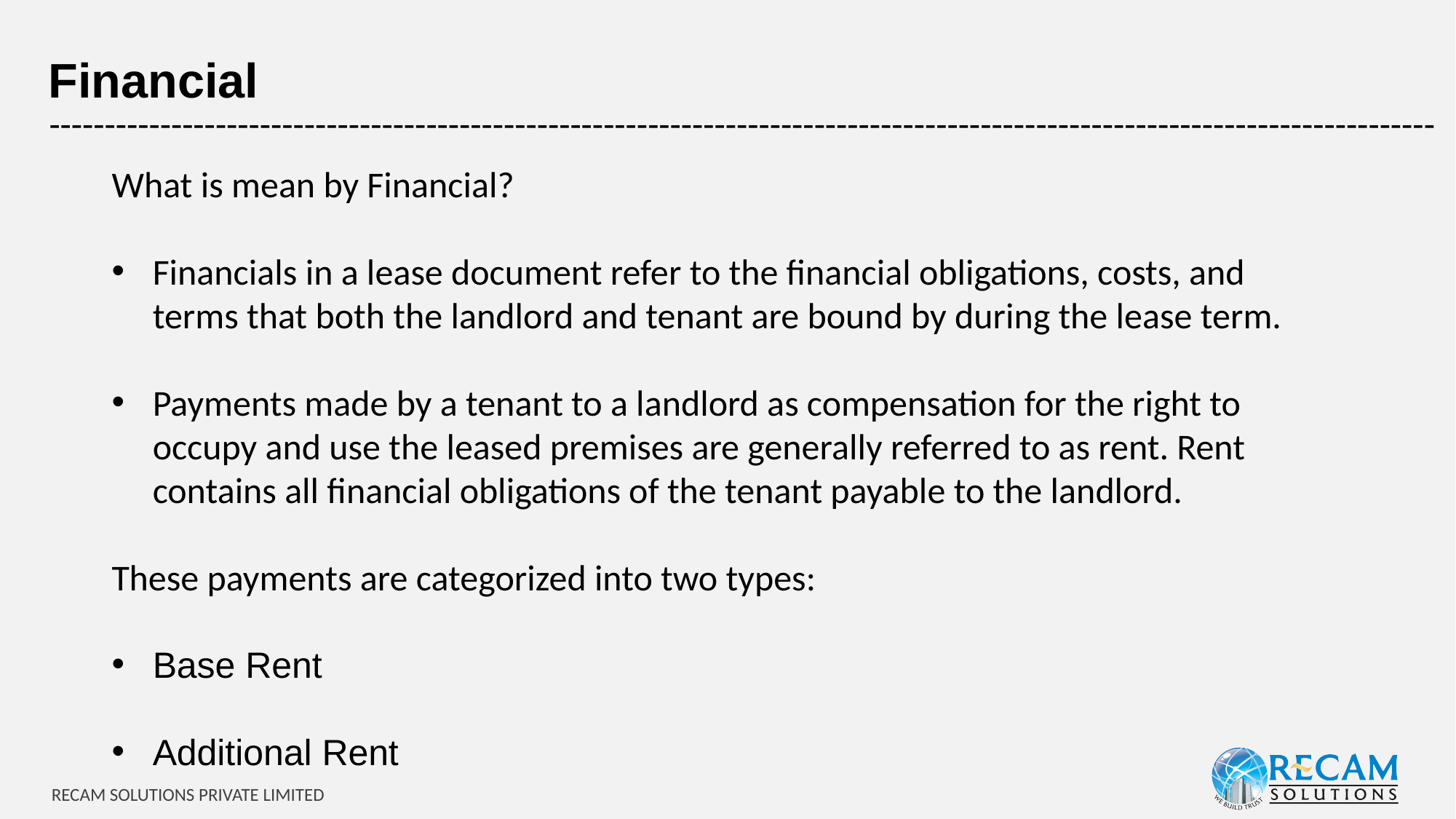

Financial
-----------------------------------------------------------------------------------------------------------------------------
What is mean by Financial?

Financials in a lease document refer to the financial obligations, costs, and terms that both the landlord and tenant are bound by during the lease term.

Payments made by a tenant to a landlord as compensation for the right to occupy and use the leased premises are generally referred to as rent. Rent contains all financial obligations of the tenant payable to the landlord.

These payments are categorized into two types:

Base Rent

Additional Rent
RECAM SOLUTIONS PRIVATE LIMITED